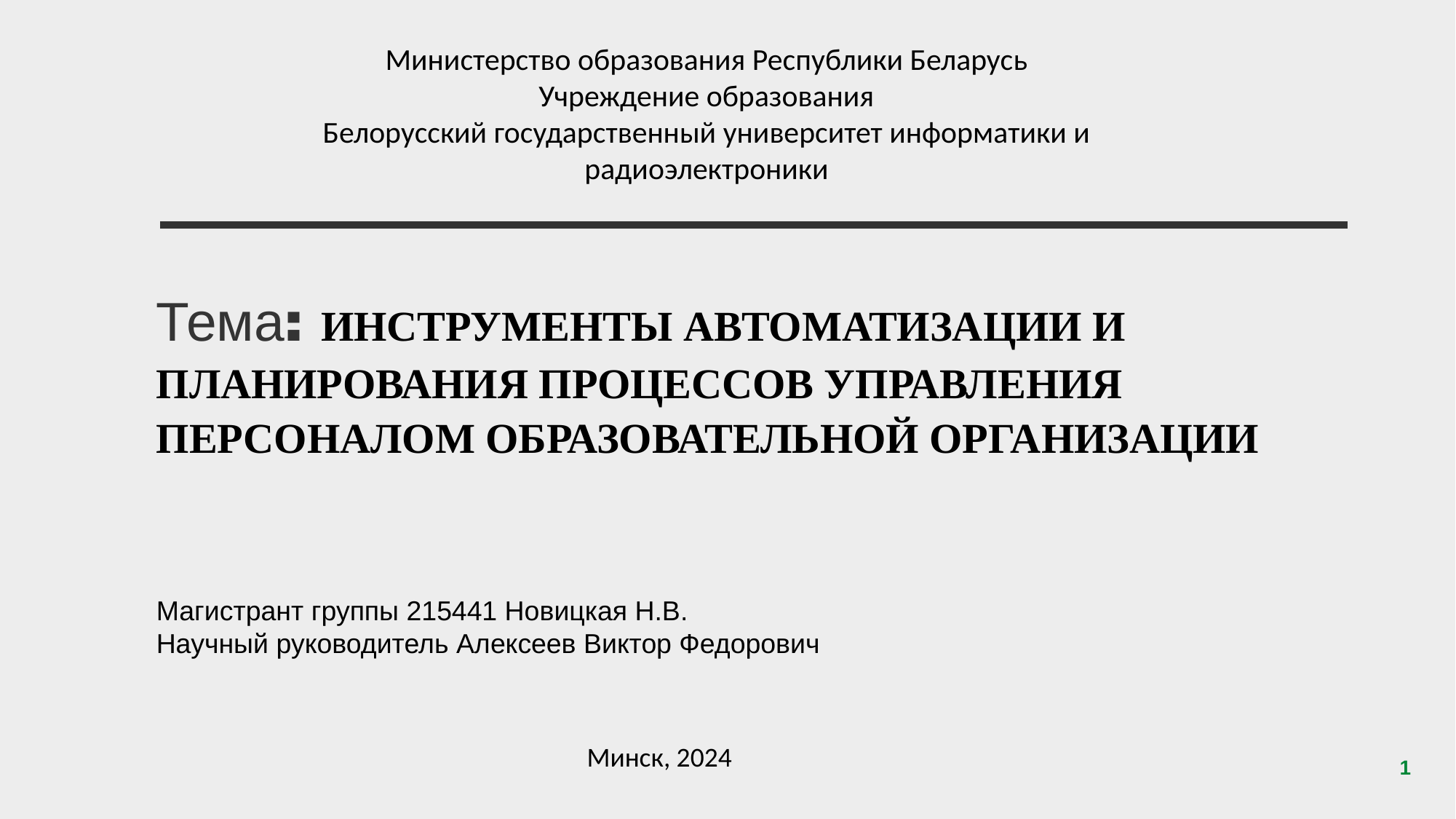

Министерство образования Республики Беларусь
Учреждение образования
Белорусский государственный университет информатики и радиоэлектроники
Тема: ИНСТРУМЕНТЫ АВТОМАТИЗАЦИИ И ПЛАНИРОВАНИЯ ПРОЦЕССОВ УПРАВЛЕНИЯ ПЕРСОНАЛОМ ОБРАЗОВАТЕЛЬНОЙ ОРГАНИЗАЦИИ

Магистрант группы 215441 Новицкая Н.В.
Научный руководитель Алексеев Виктор Федорович
Минск, 2024
1